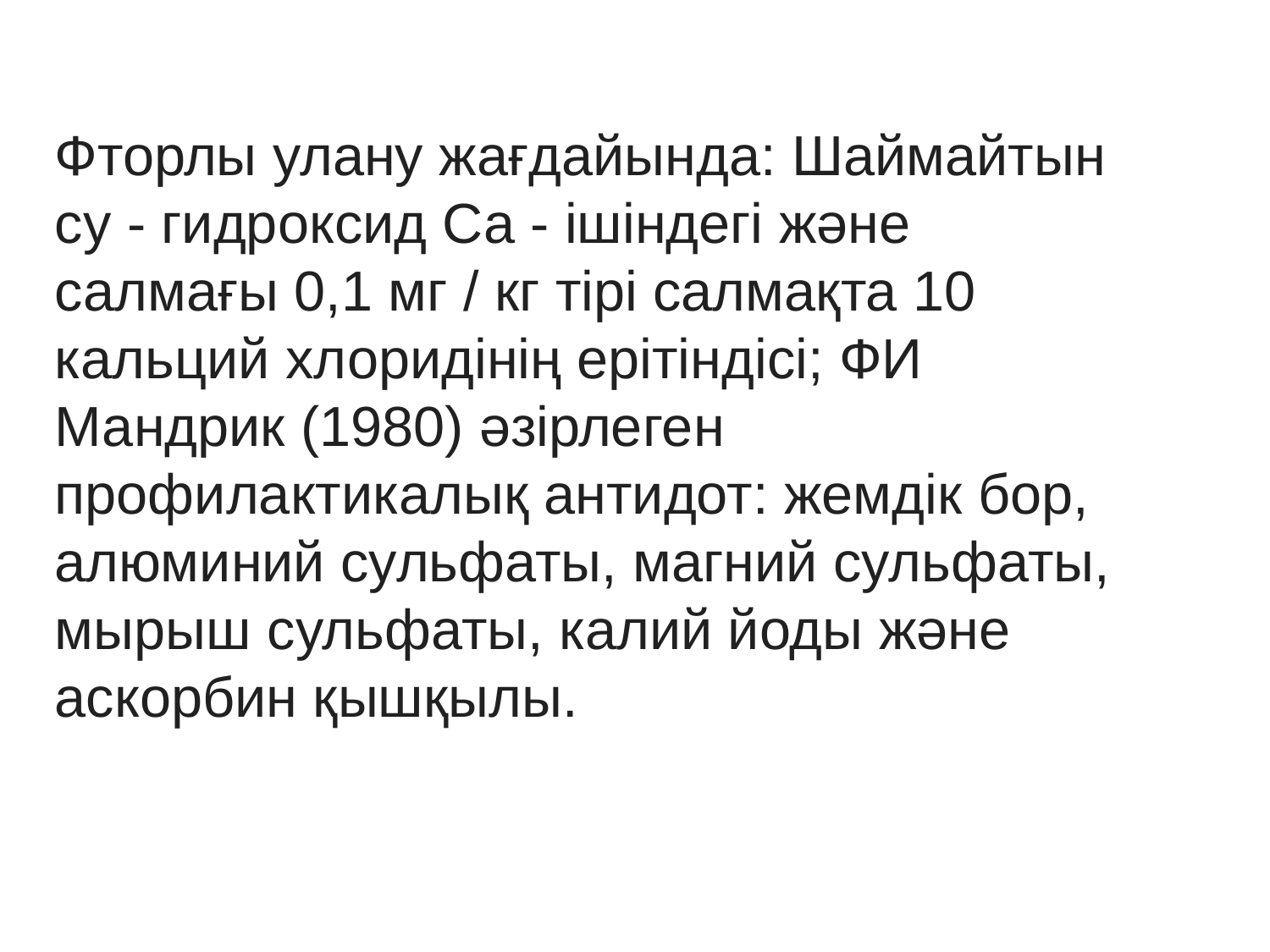

Фторлы улану жағдайында: Шаймайтын су - гидроксид Ca - ішіндегі және салмағы 0,1 мг / кг тірі салмақта 10 кальций хлоридінің ерітіндісі; ФИ Мандрик (1980) әзірлеген профилактикалық антидот: жемдік бор, алюминий сульфаты, магний сульфаты, мырыш сульфаты, калий йоды және аскорбин қышқылы.